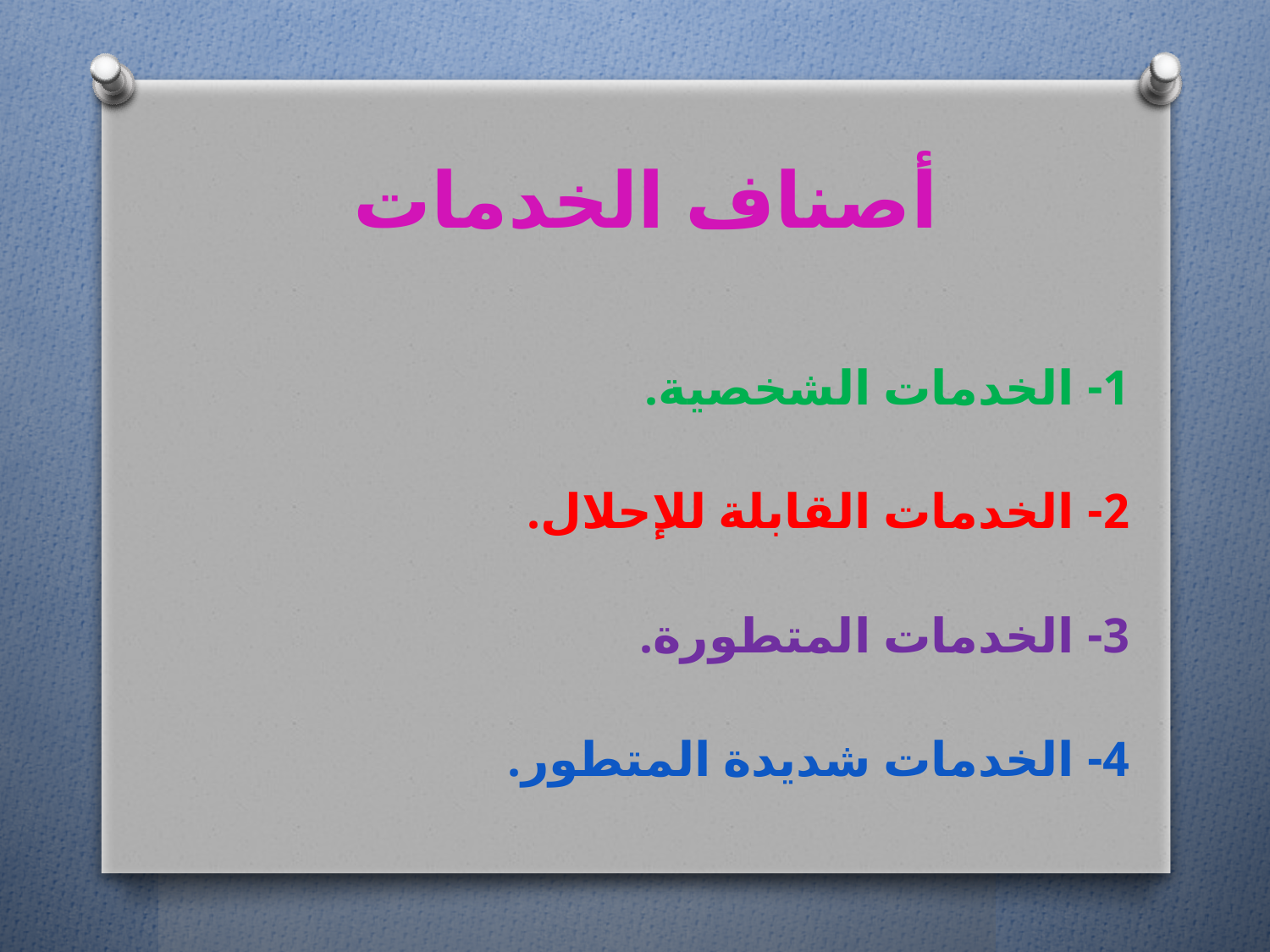

# أصناف الخدمات
1- الخدمات الشخصية.
2- الخدمات القابلة للإحلال.
3- الخدمات المتطورة.
4- الخدمات شديدة المتطور.